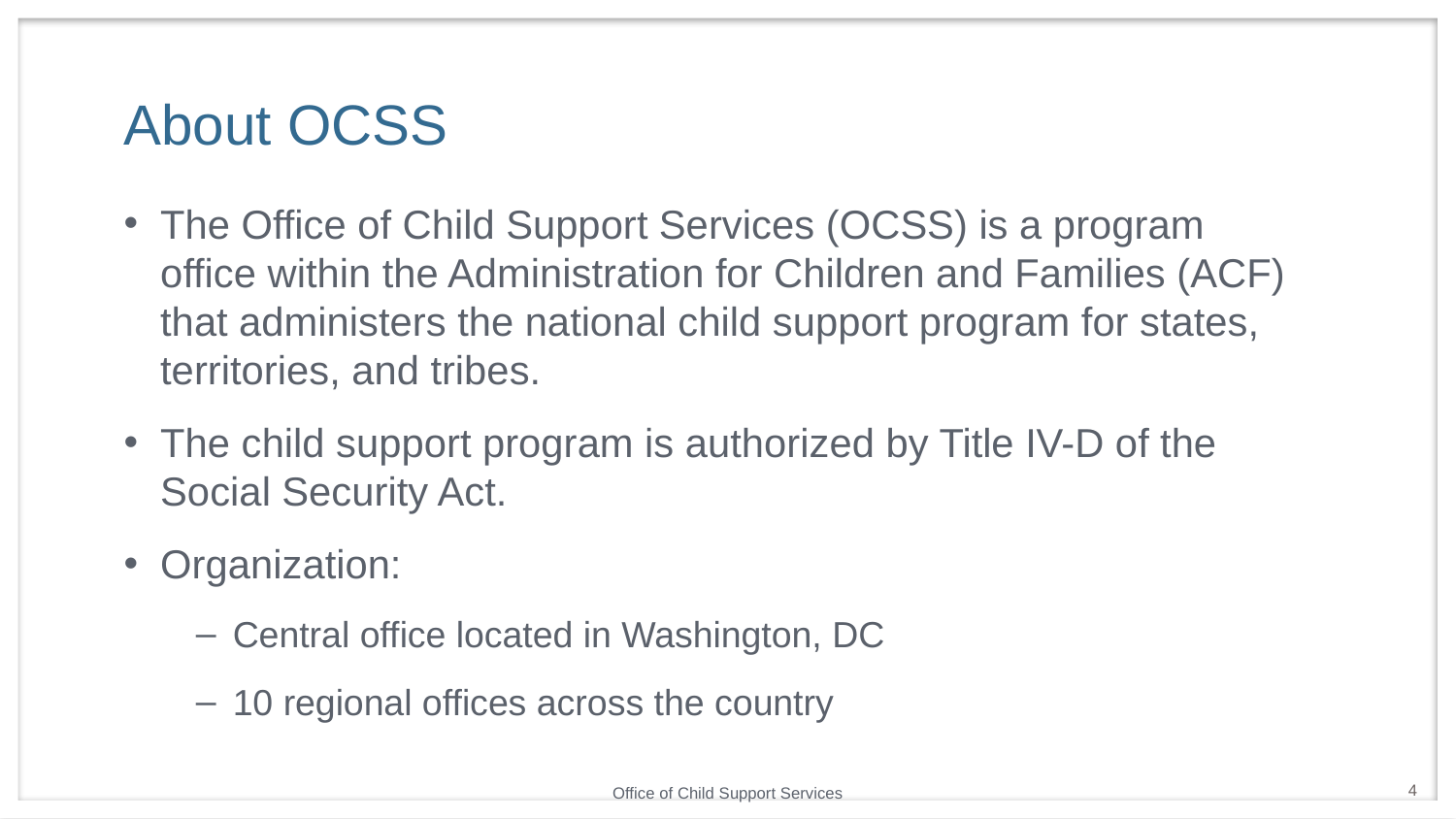

# About OCSS
The Office of Child Support Services (OCSS) is a program office within the Administration for Children and Families (ACF) that administers the national child support program for states, territories, and tribes.
The child support program is authorized by Title IV-D of the Social Security Act.
Organization:
Central office located in Washington, DC
10 regional offices across the country
4